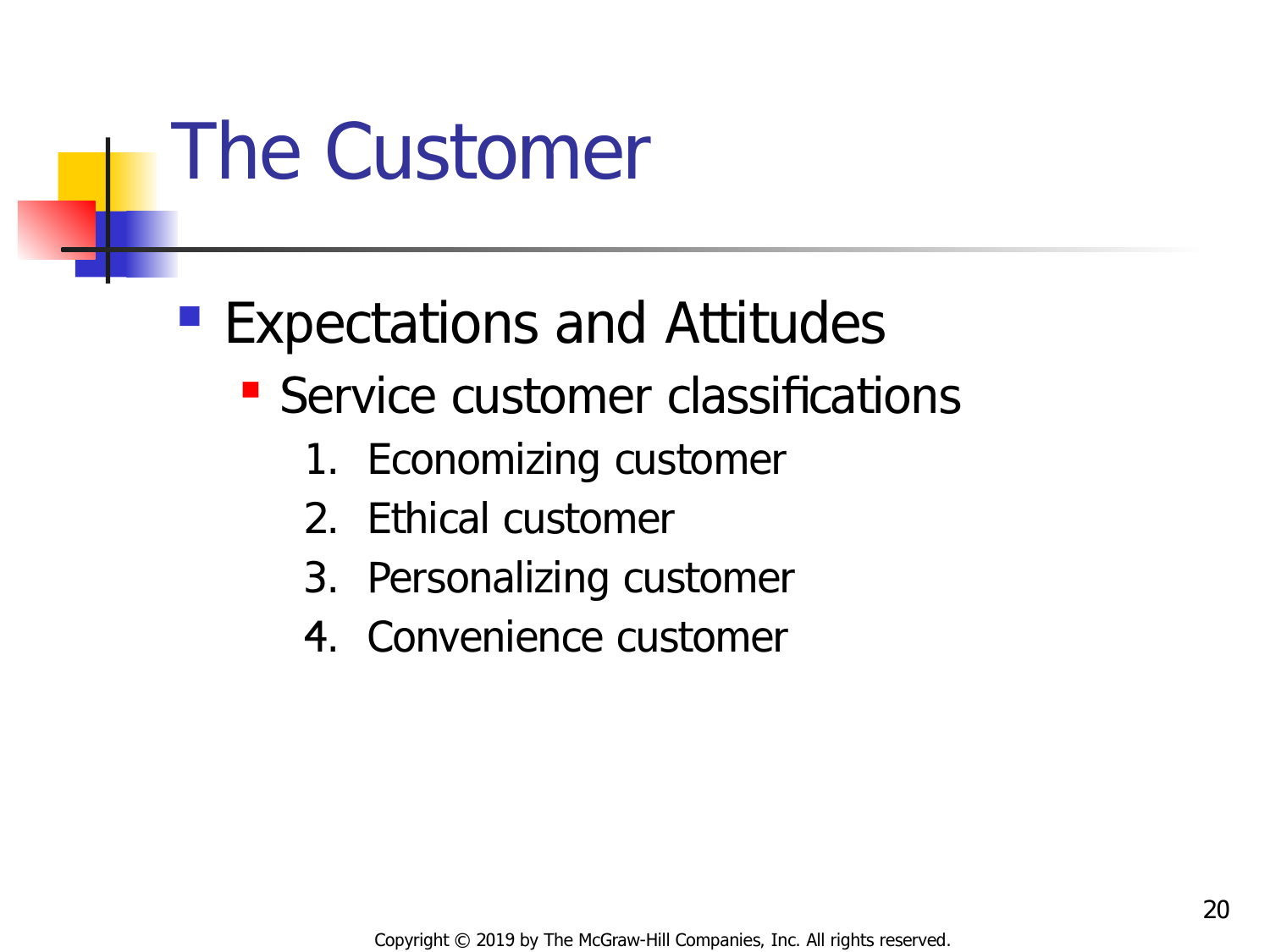

# The Customer
Expectations and Attitudes
Service customer classifications
Economizing customer
Ethical customer
Personalizing customer
Convenience customer
20
Copyright © 2019 by The McGraw-Hill Companies, Inc. All rights reserved.